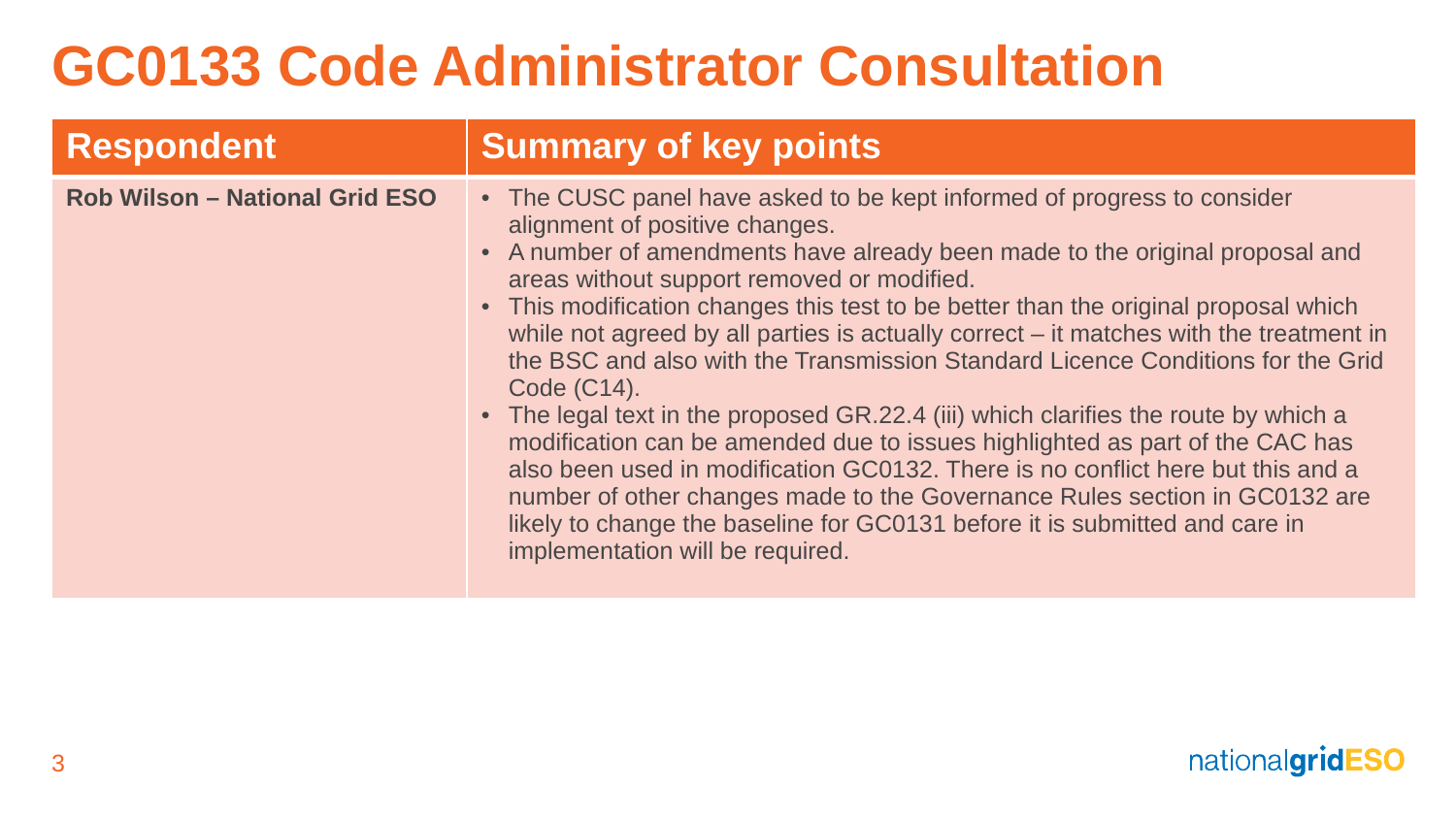

# GC0133 Code Administrator Consultation

| Respondent | Summary of key points |
| --- | --- |
| Rob Wilson – National Grid ESO | The CUSC panel have asked to be kept informed of progress to consider alignment of positive changes. A number of amendments have already been made to the original proposal and areas without support removed or modified. This modification changes this test to be better than the original proposal which while not agreed by all parties is actually correct – it matches with the treatment in the BSC and also with the Transmission Standard Licence Conditions for the Grid Code (C14). The legal text in the proposed GR.22.4 (iii) which clarifies the route by which a modification can be amended due to issues highlighted as part of the CAC has also been used in modification GC0132. There is no conflict here but this and a number of other changes made to the Governance Rules section in GC0132 are likely to change the baseline for GC0131 before it is submitted and care in implementation will be required. |